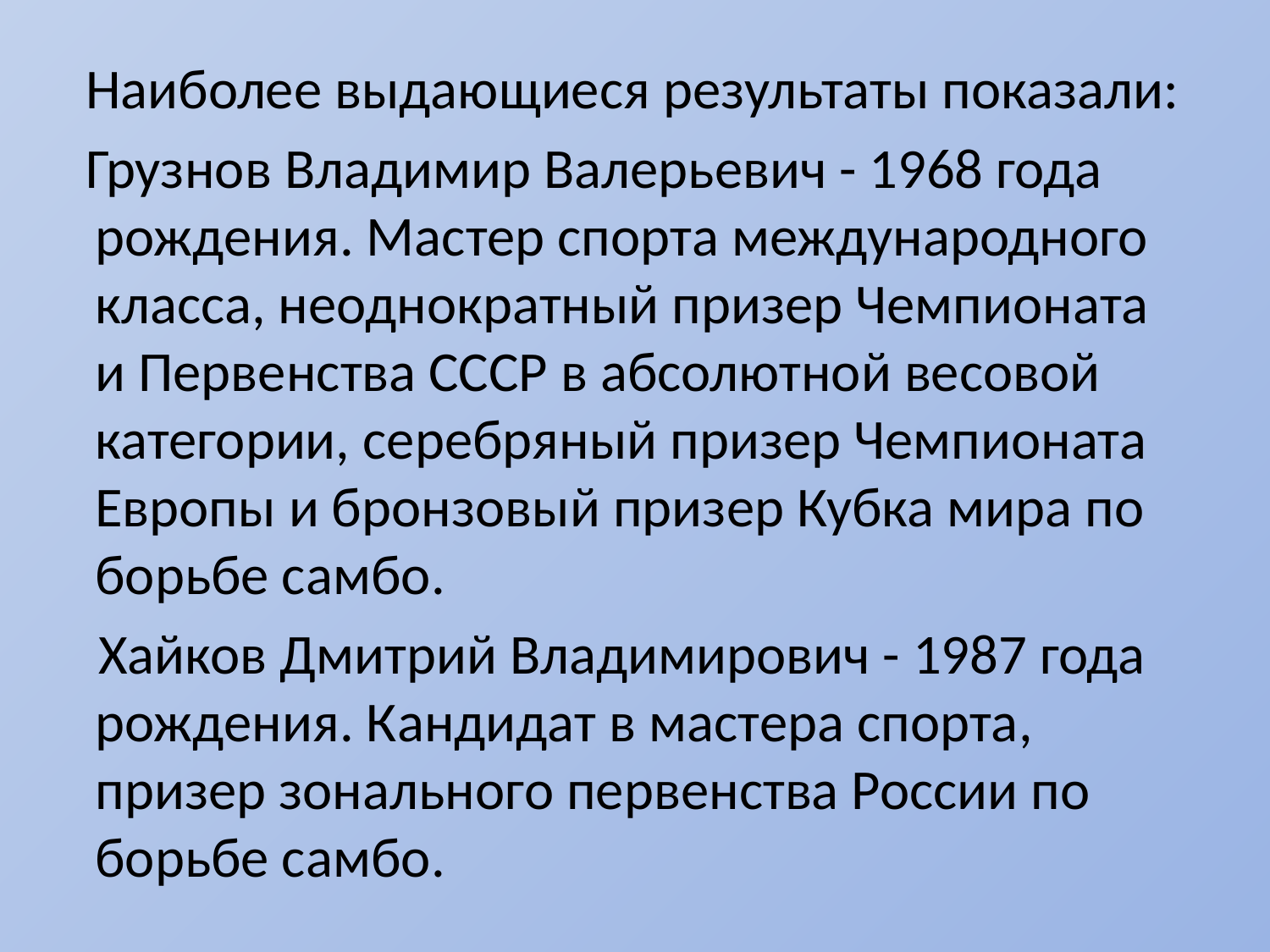

Наиболее выдающиеся результаты показали:
   Грузнов Владимир Валерьевич - 1968 года рождения. Мастер спорта международного класса, неоднократный призер Чемпионата и Первенства СССР в абсолютной весовой категории, серебряный призер Чемпионата Европы и бронзовый призер Кубка мира по борьбе самбо.
    Хайков Дмитрий Владимирович - 1987 года рождения. Кандидат в мастера спорта, призер зонального первенства России по борьбе самбо.